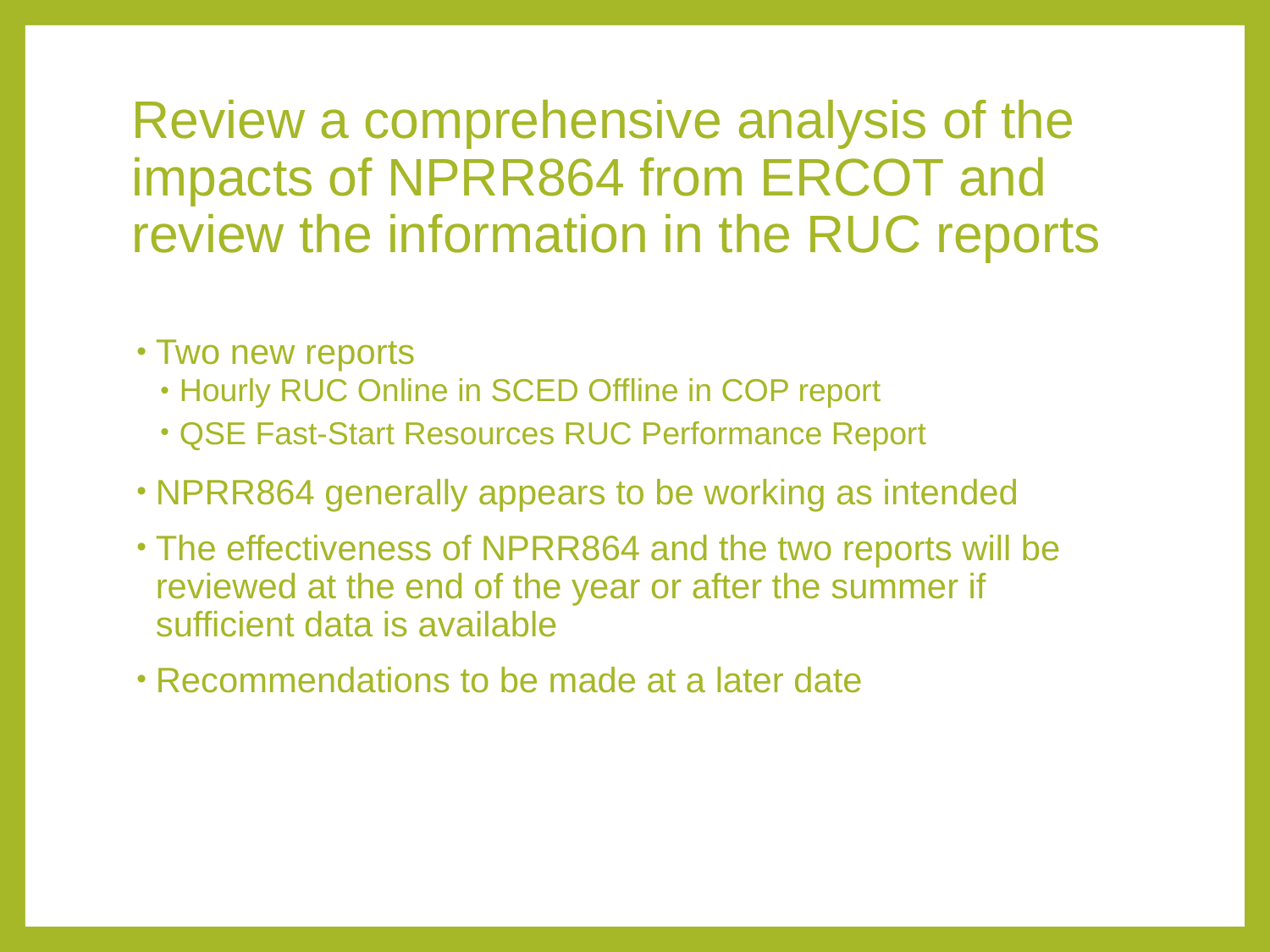

# Review a comprehensive analysis of the impacts of NPRR864 from ERCOT and review the information in the RUC reports
Two new reports
Hourly RUC Online in SCED Offline in COP report
QSE Fast-Start Resources RUC Performance Report
NPRR864 generally appears to be working as intended
The effectiveness of NPRR864 and the two reports will be reviewed at the end of the year or after the summer if sufficient data is available
Recommendations to be made at a later date